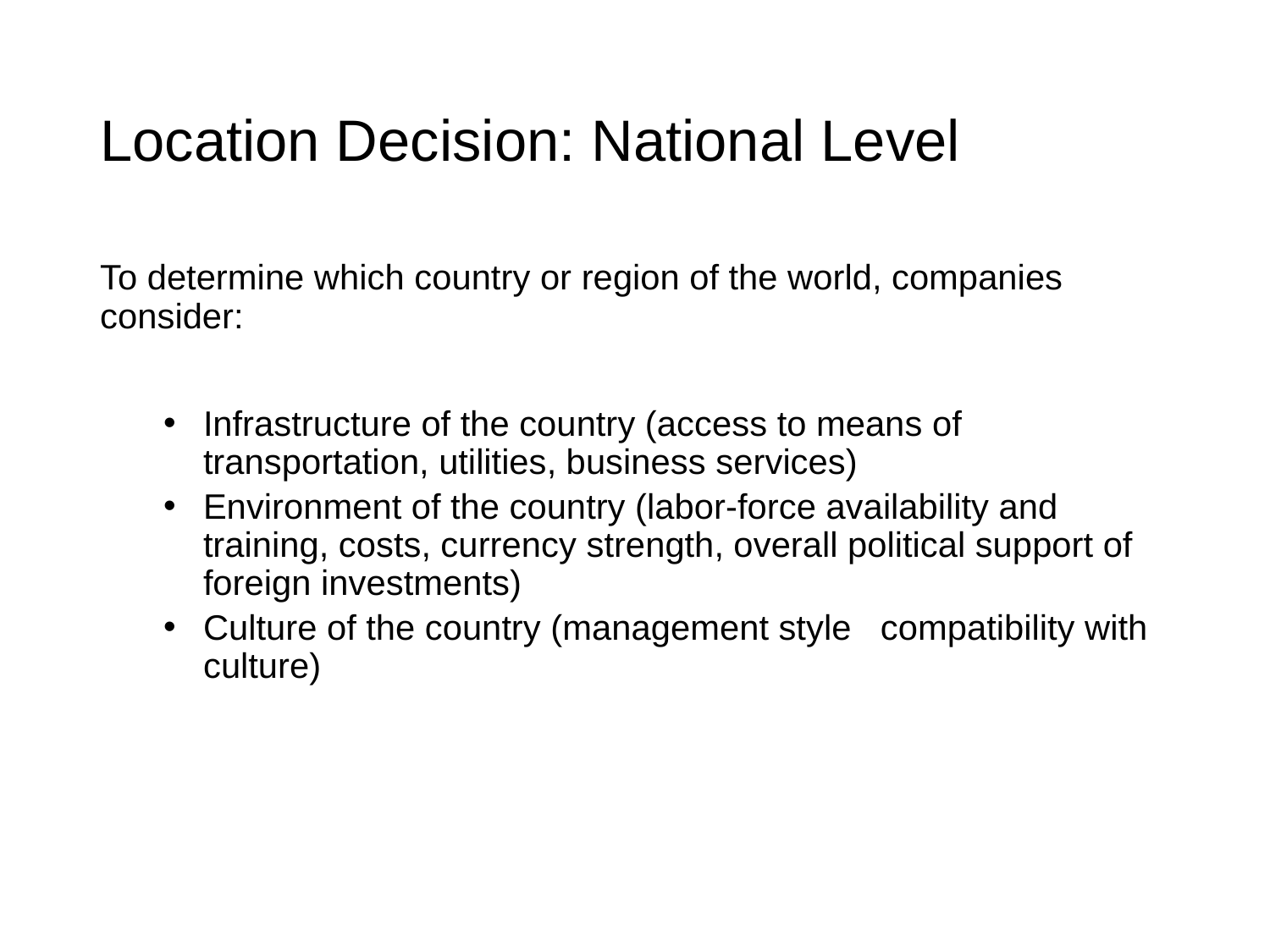

# Location Decision: National Level
To determine which country or region of the world, companies consider:

Infrastructure of the country (access to means of transportation, utilities, business services)
Environment of the country (labor-force availability and training, costs, currency strength, overall political support of foreign investments)
Culture of the country (management style   compatibility with culture)